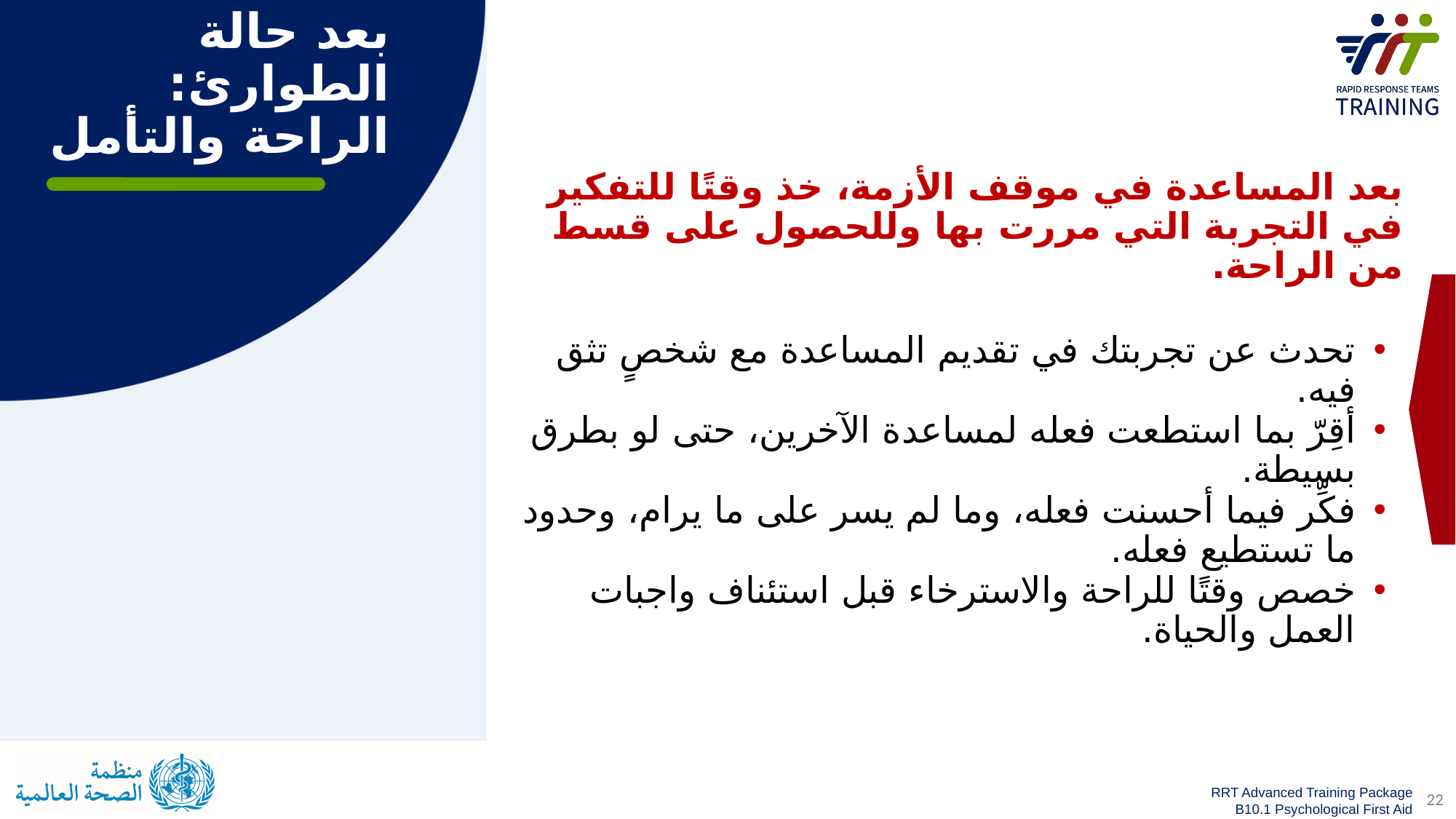

بعد حالة الطوارئ:  الراحة والتأمل
بعد المساعدة في موقف الأزمة، خذ وقتًا للتفكير في التجربة التي مررت بها وللحصول على قسط من الراحة.

تحدث عن تجربتك في تقديم المساعدة مع شخصٍ تثق فيه.
أقِرّ بما استطعت فعله لمساعدة الآخرين، حتى لو بطرق بسيطة.
فكِّر فيما أحسنت فعله، وما لم يسر على ما يرام، وحدود ما تستطيع فعله.
خصص وقتًا للراحة والاسترخاء قبل استئناف واجبات العمل والحياة.